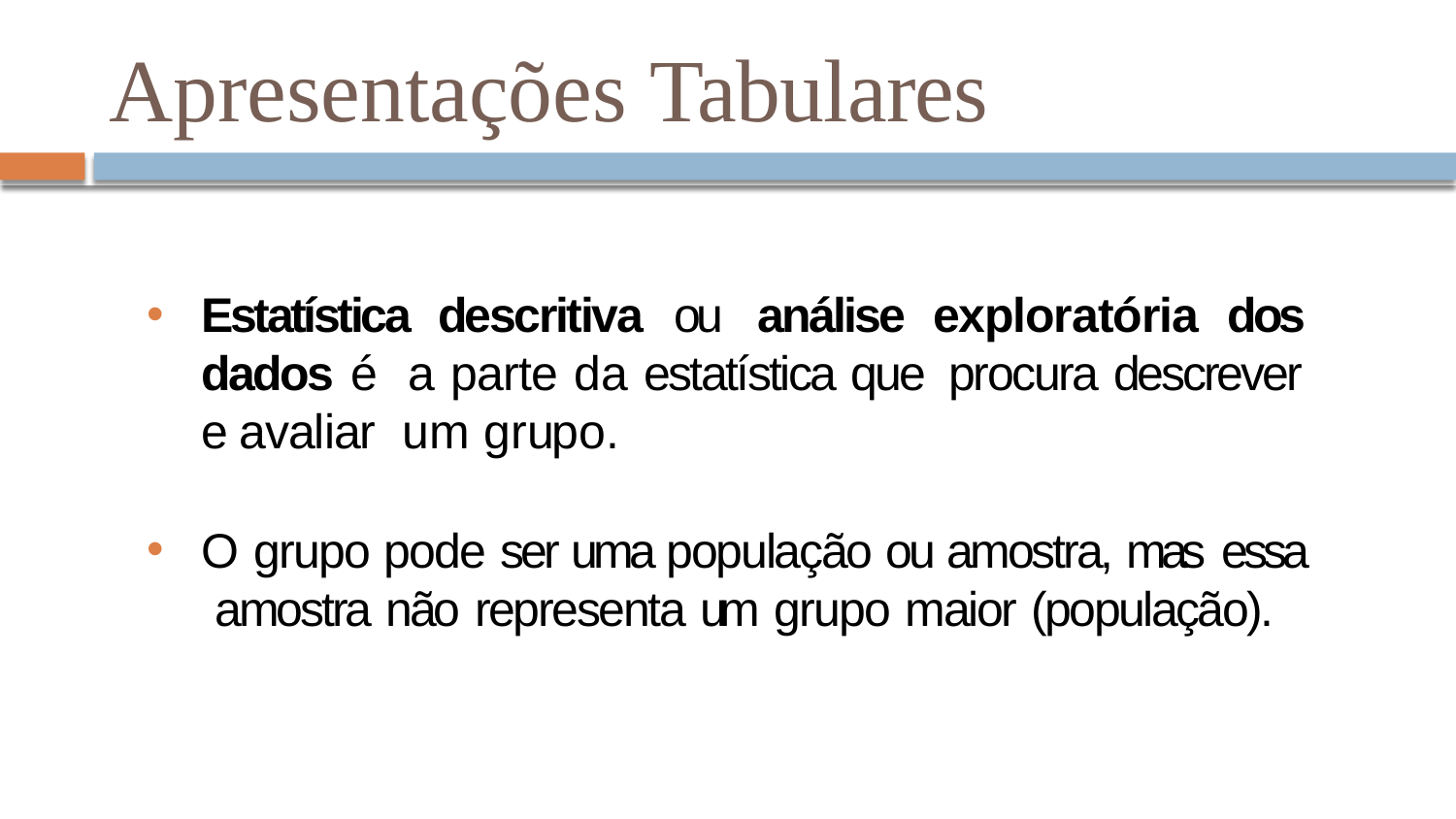

# Apresentações Tabulares
Estatística descritiva ou análise exploratória dos dados é  a parte da estatística que procura descrever e avaliar  um grupo.

O grupo pode ser uma população ou amostra, mas essa  amostra não representa um grupo maior (população).